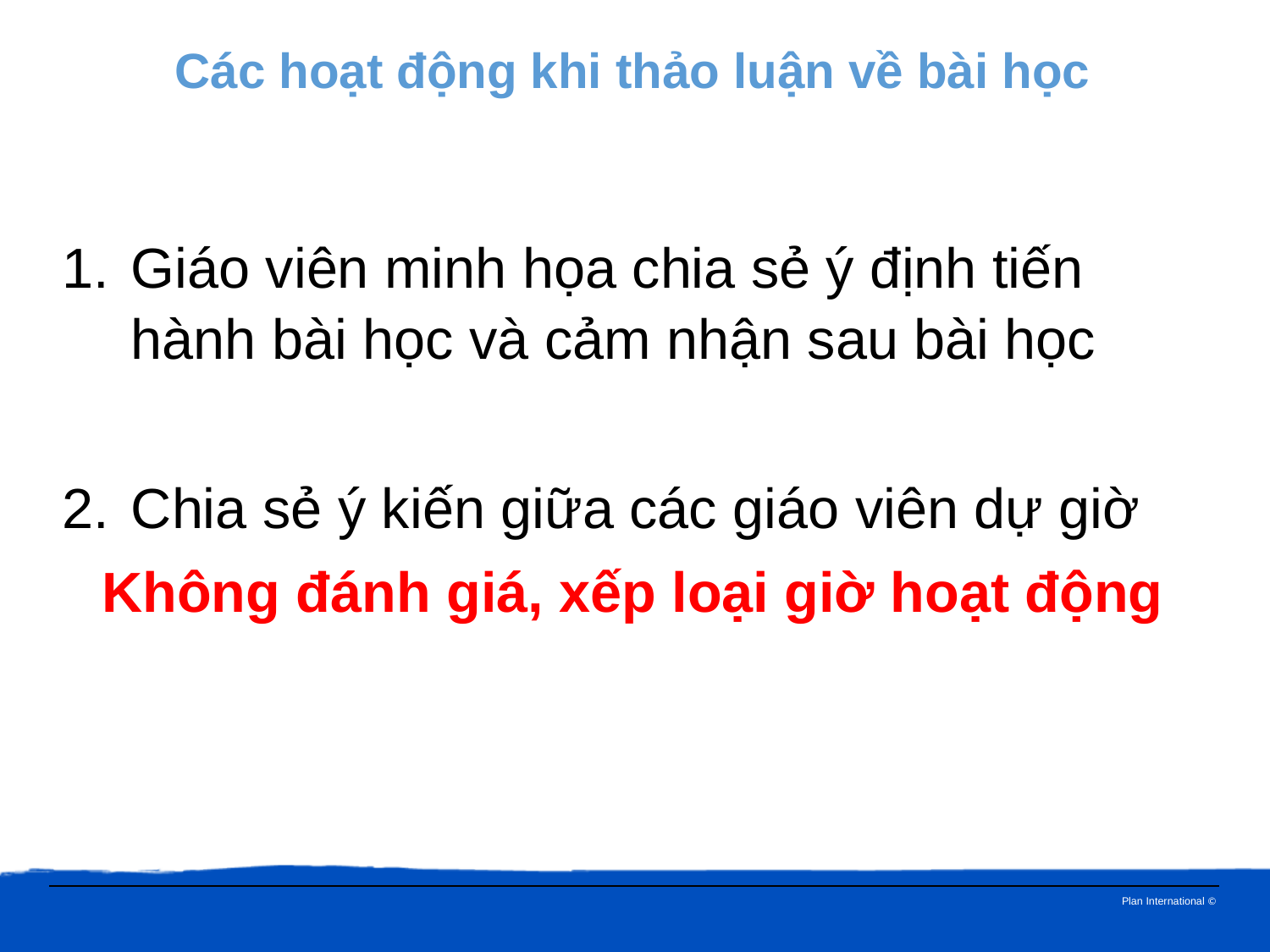

Các hoạt động khi thảo luận về bài học
Giáo viên minh họa chia sẻ ý định tiến hành bài học và cảm nhận sau bài học

Chia sẻ ý kiến giữa các giáo viên dự giờ
Không đánh giá, xếp loại giờ hoạt động